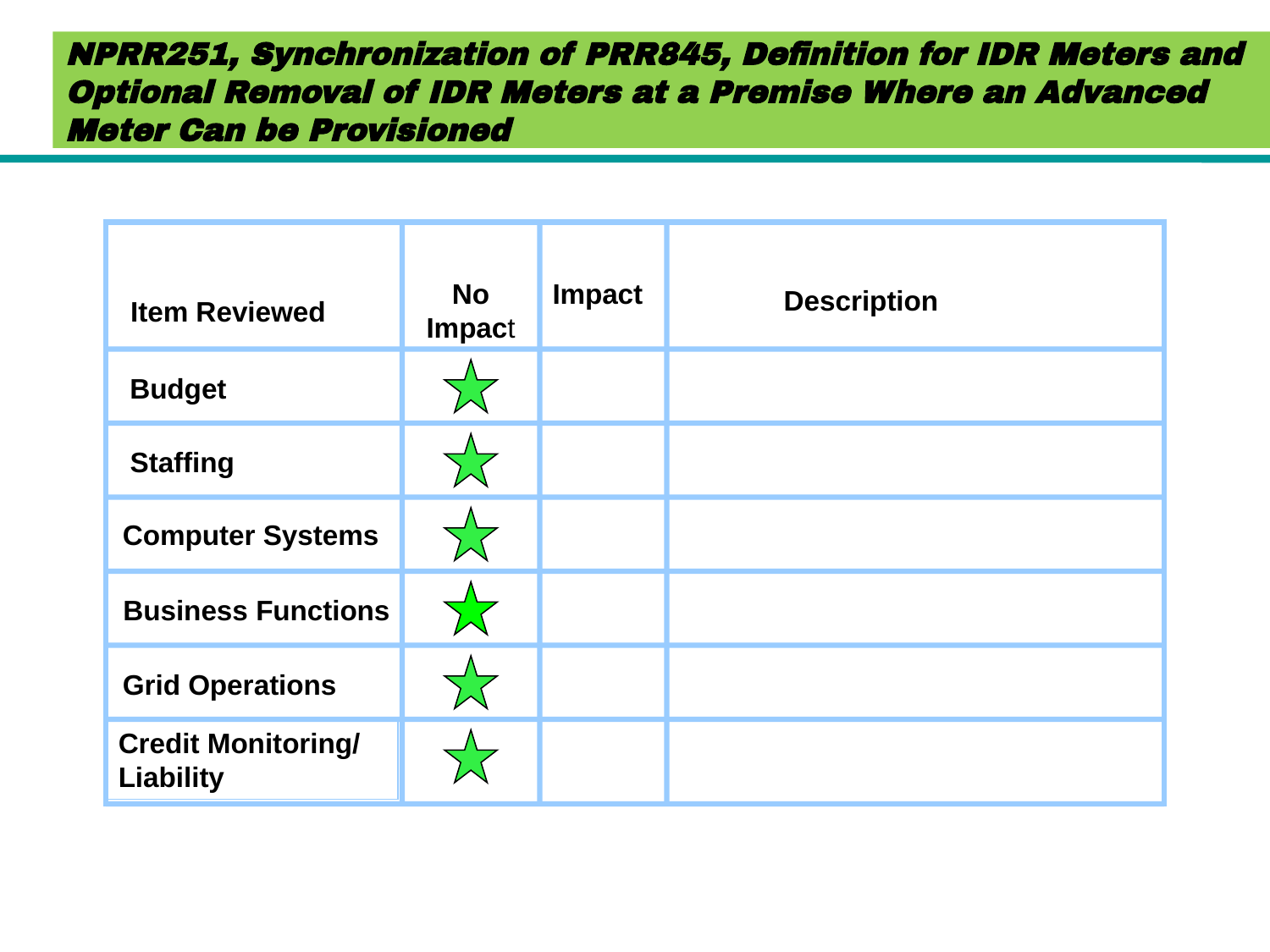

NPRR251, Synchronization of PRR845, Definition for IDR Meters and Optional Removal of IDR Meters at a Premise Where an Advanced Meter Can be Provisioned

No
Impact
Impact
Description
Item Reviewed

Budget

Staffing

Computer Systems

Business Functions

Grid Operations

Credit Monitoring/
Liability